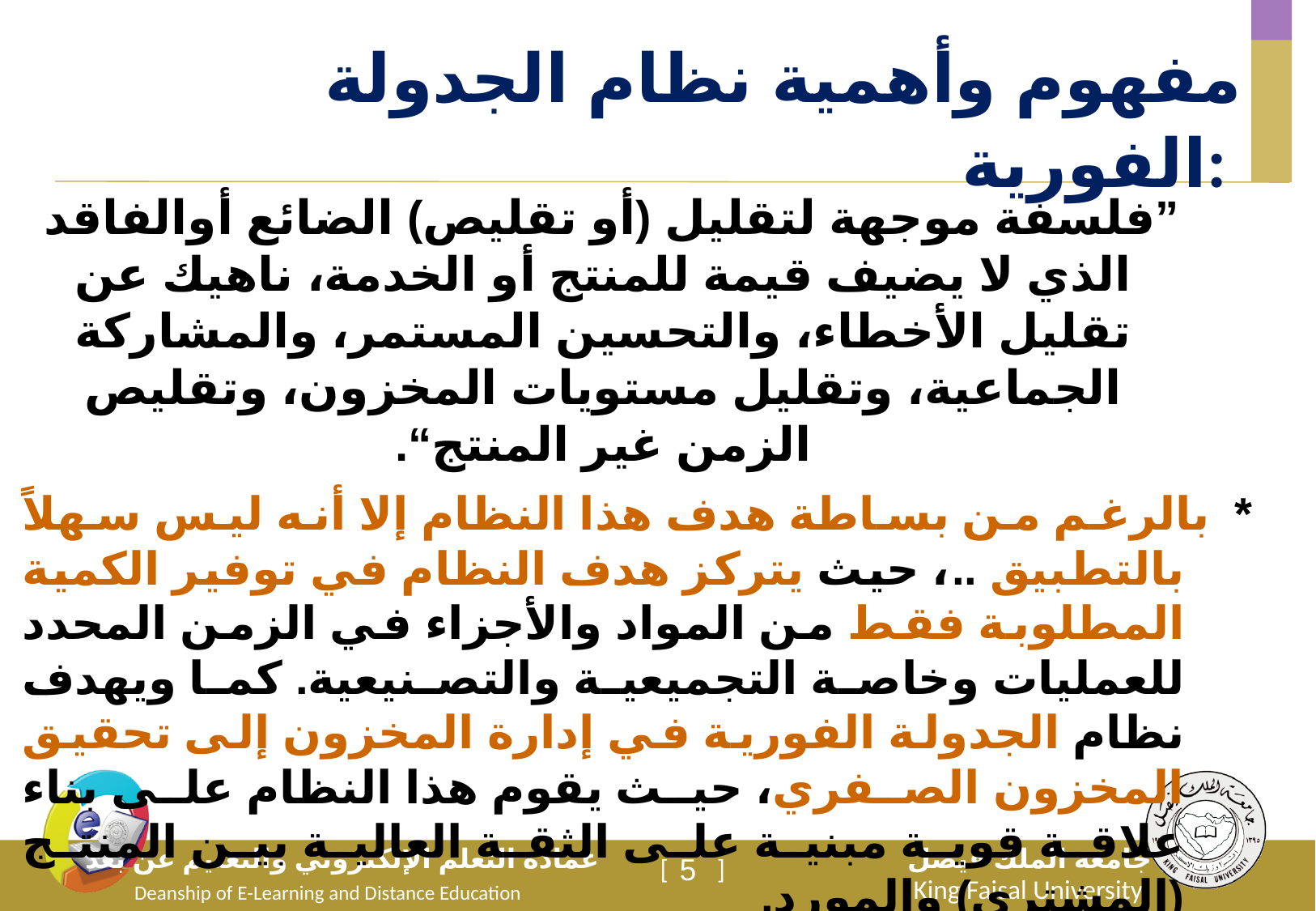

مفهوم وأهمية نظام الجدولة الفورية:
    ”فلسفة موجهة لتقليل (أو تقليص) الضائع أوالفاقد الذي لا يضيف قيمة للمنتج أو الخدمة، ناهيك عن تقليل الأخطاء، والتحسين المستمر، والمشاركة الجماعية، وتقليل مستويات المخزون، وتقليص الزمن غير المنتج“.

*  بالرغم من بساطة هدف هذا النظام إلا أنه ليس سهلاً بالتطبيق ..، حيث يتركز هدف النظام في توفير الكمية المطلوبة فقط من المواد والأجزاء في الزمن المحدد للعمليات وخاصة التجميعية والتصنيعية. كما ويهدف نظام الجدولة الفورية في إدارة المخزون إلى تحقيق المخزون الصفري، حيث يقوم هذا النظام على بناء علاقة قوية مبنية على الثقة العالية بين المنتج (المشتري) والمورد.

*  إن ضعف أو عدم التعاون في مجال التوريد الفوري يجلب معه الكثير من المشاكل المعقدة بالنسبة للمنتج، فإذا لم يتوفر مخزون الأمان في مثل هذه الحالة سوف تتوقف العمليات بسبب نفاذ (أو تأخر توريد) المخزون.